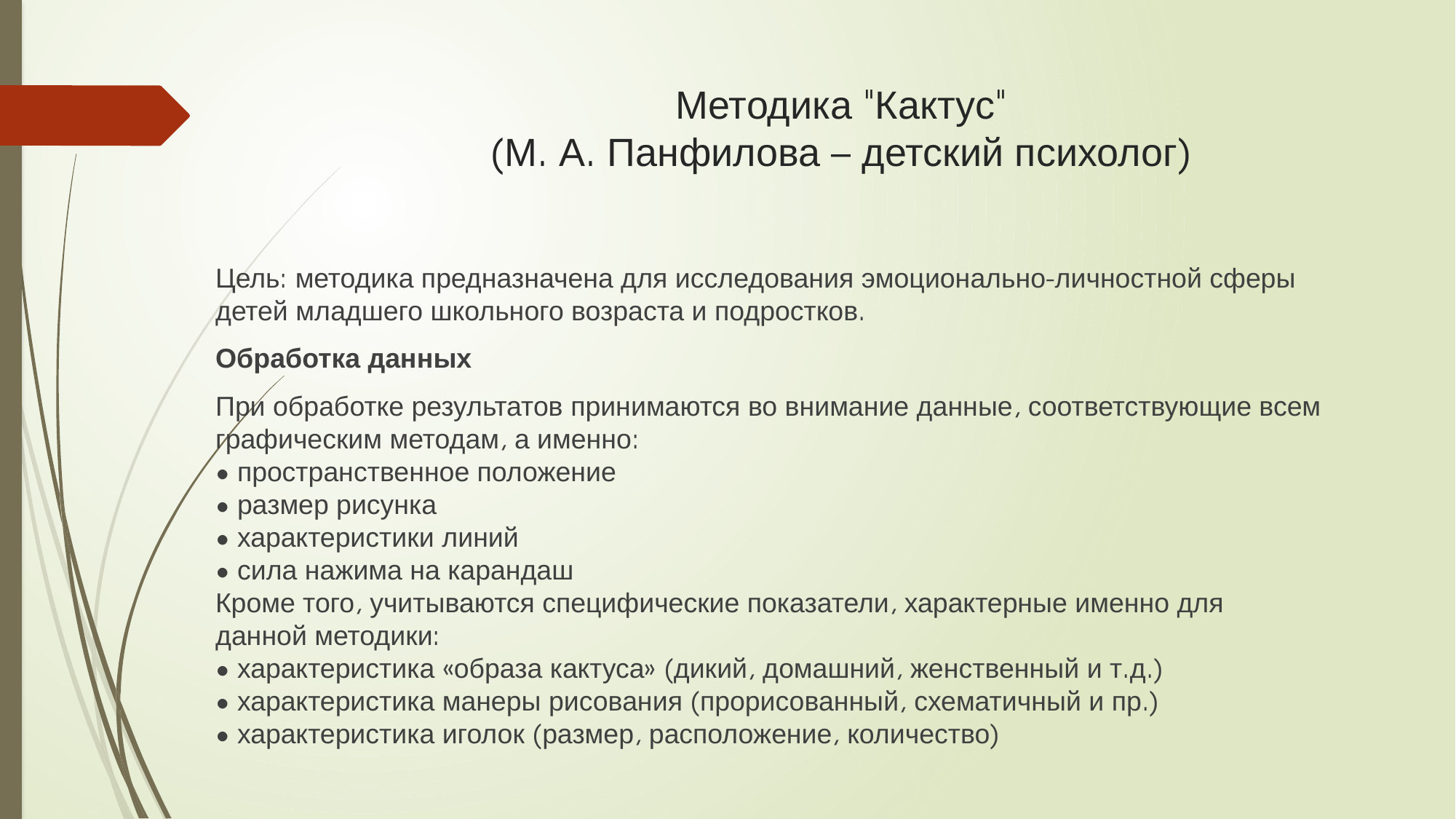

# Методика "Кактус" (М. А. Панфилова – детский психолог)
Цель: методика предназначена для исследования эмоционально-личностной сферы детей младшего школьного возраста и подростков.
Обработка данных
При обработке результатов принимаются во внимание данные, соответствующие всем графическим методам, а именно:
• пространственное положение
• размер рисунка
• характеристики линий
• сила нажима на карандаш
Кроме того, учитываются специфические показатели, характерные именно для
данной методики:
• характеристика «образа кактуса» (дикий, домашний, женственный и т.д.)
• характеристика манеры рисования (прорисованный, схематичный и пр.)
• характеристика иголок (размер, расположение, количество)